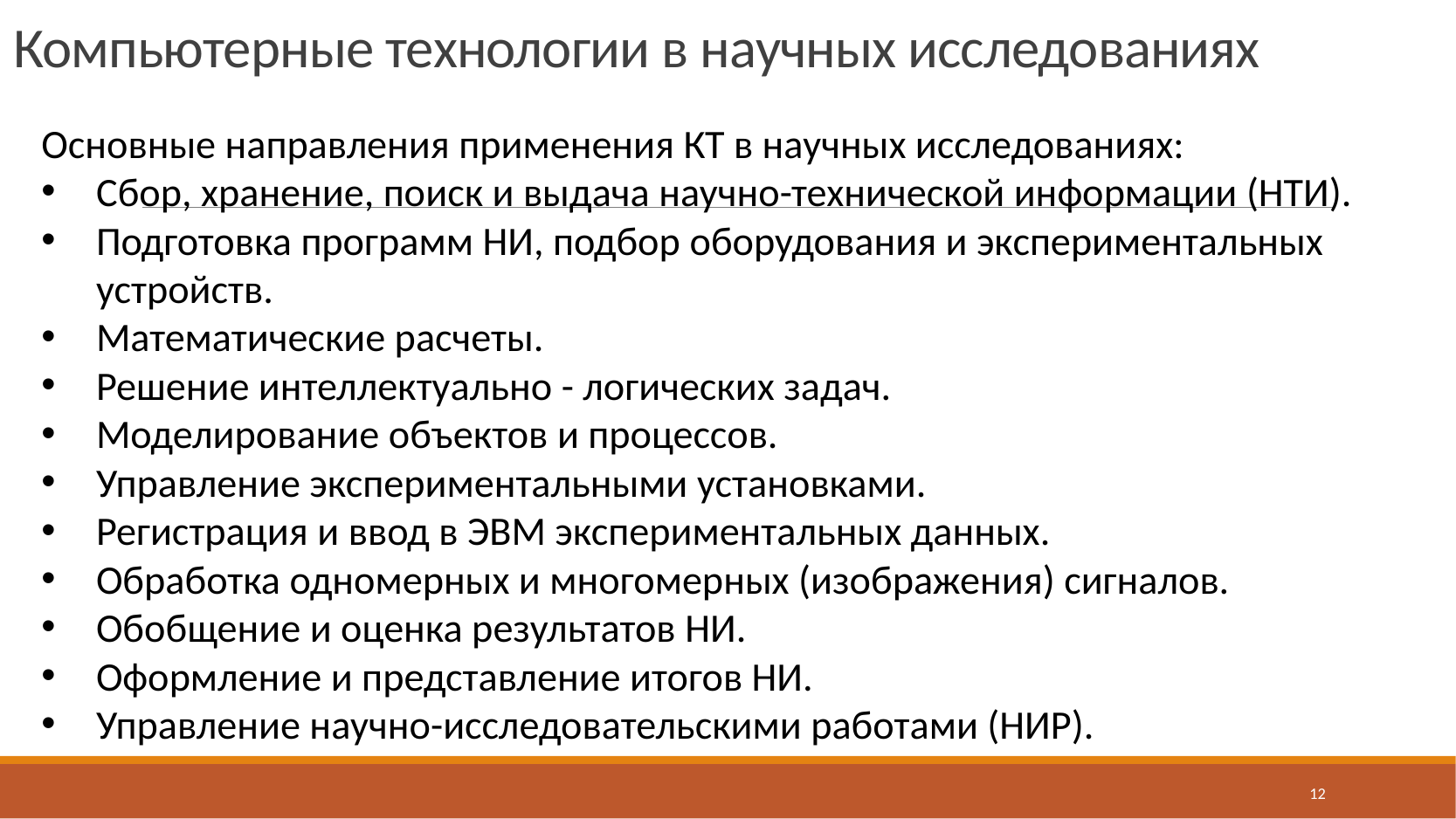

# Компьютерные технологии в научных исследованиях
Основные направления применения КТ в научных исследованиях:
Сбор, хранение, поиск и выдача научно-технической информации (НТИ).
Подготовка программ НИ, подбор оборудования и экспериментальных устройств.
Математические расчеты.
Решение интеллектуально - логических задач.
Моделирование объектов и процессов.
Управление экспериментальными установками.
Регистрация и ввод в ЭВМ экспериментальных данных.
Обработка одномерных и многомерных (изображения) сигналов.
Обобщение и оценка результатов НИ.
Оформление и представление итогов НИ.
Управление научно-исследовательскими работами (НИР).

12